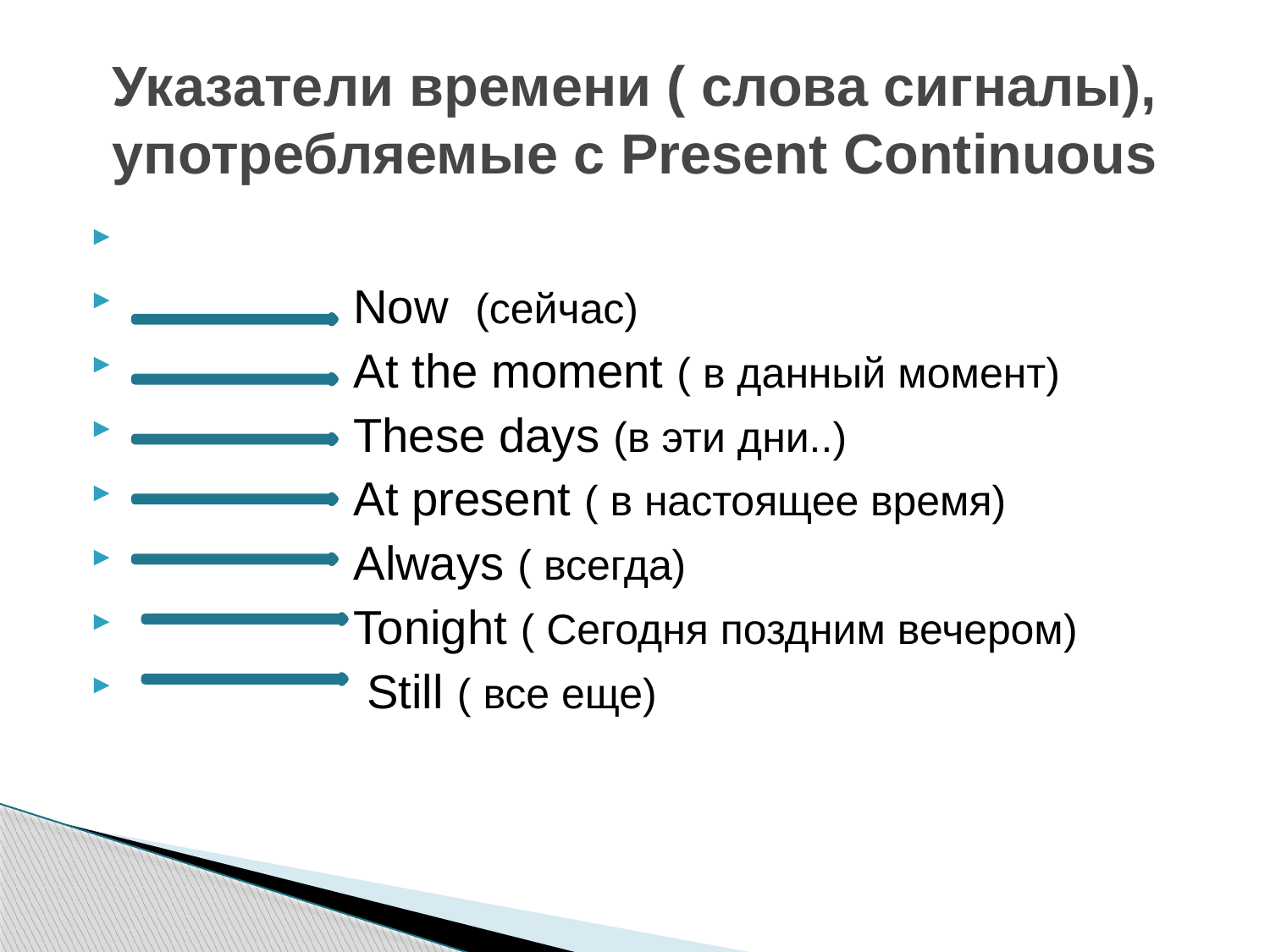

# Указатели времени ( слова сигналы), употребляемые с Present Continuous

                 Now  (сейчас)
                 At the moment ( в данный момент)
                 These days (в эти дни..)
                 At present ( в настоящее время)
                 Always ( всегда)
                 Tonight ( Сегодня поздним вечером)
                  Still ( все еще)